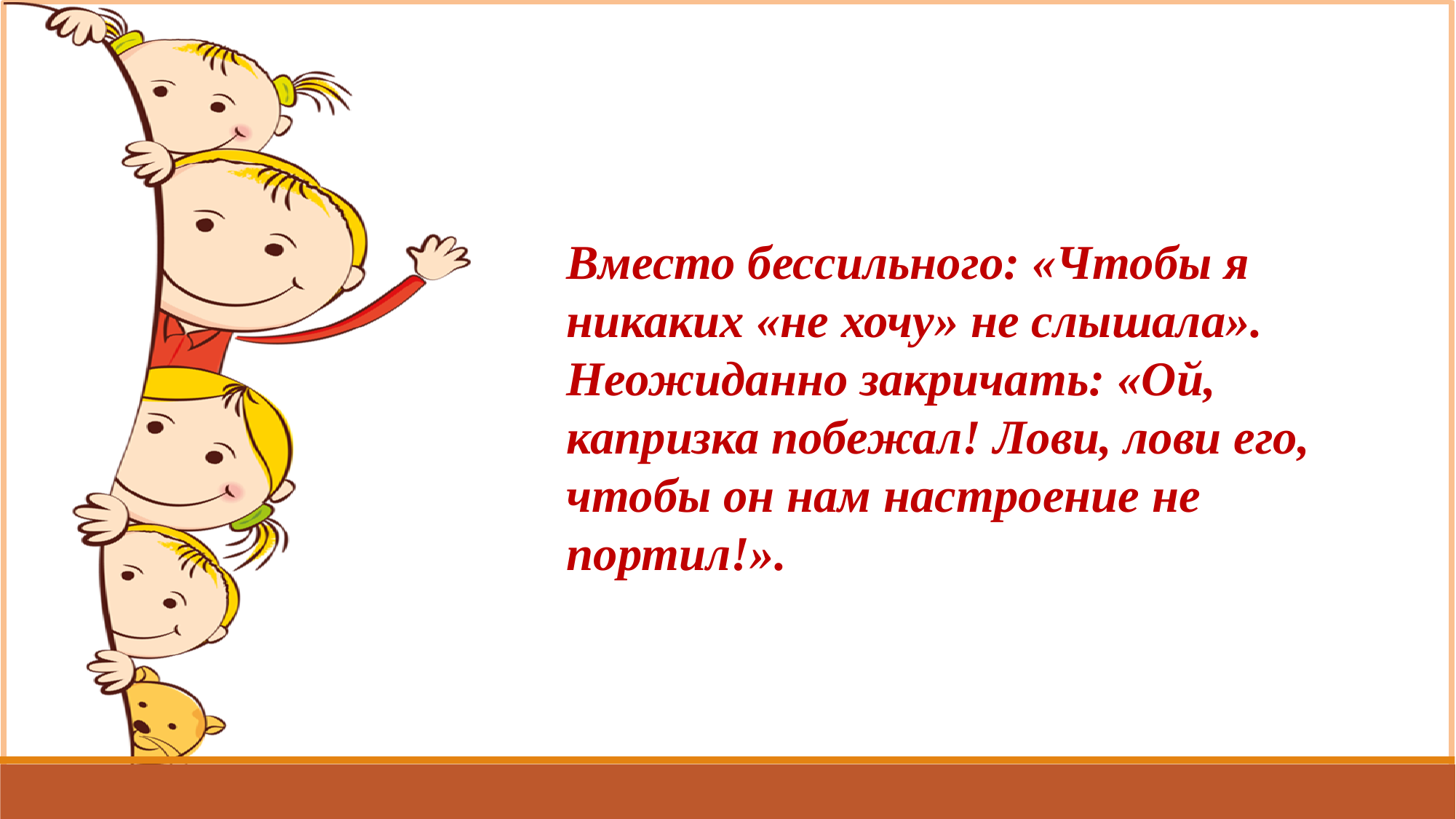

Вместо бессильного: «Чтобы я никаких «не хочу» не слышала».
Неожиданно закричать: «Ой, капризка побежал! Лови, лови его, чтобы он нам настроение не портил!».